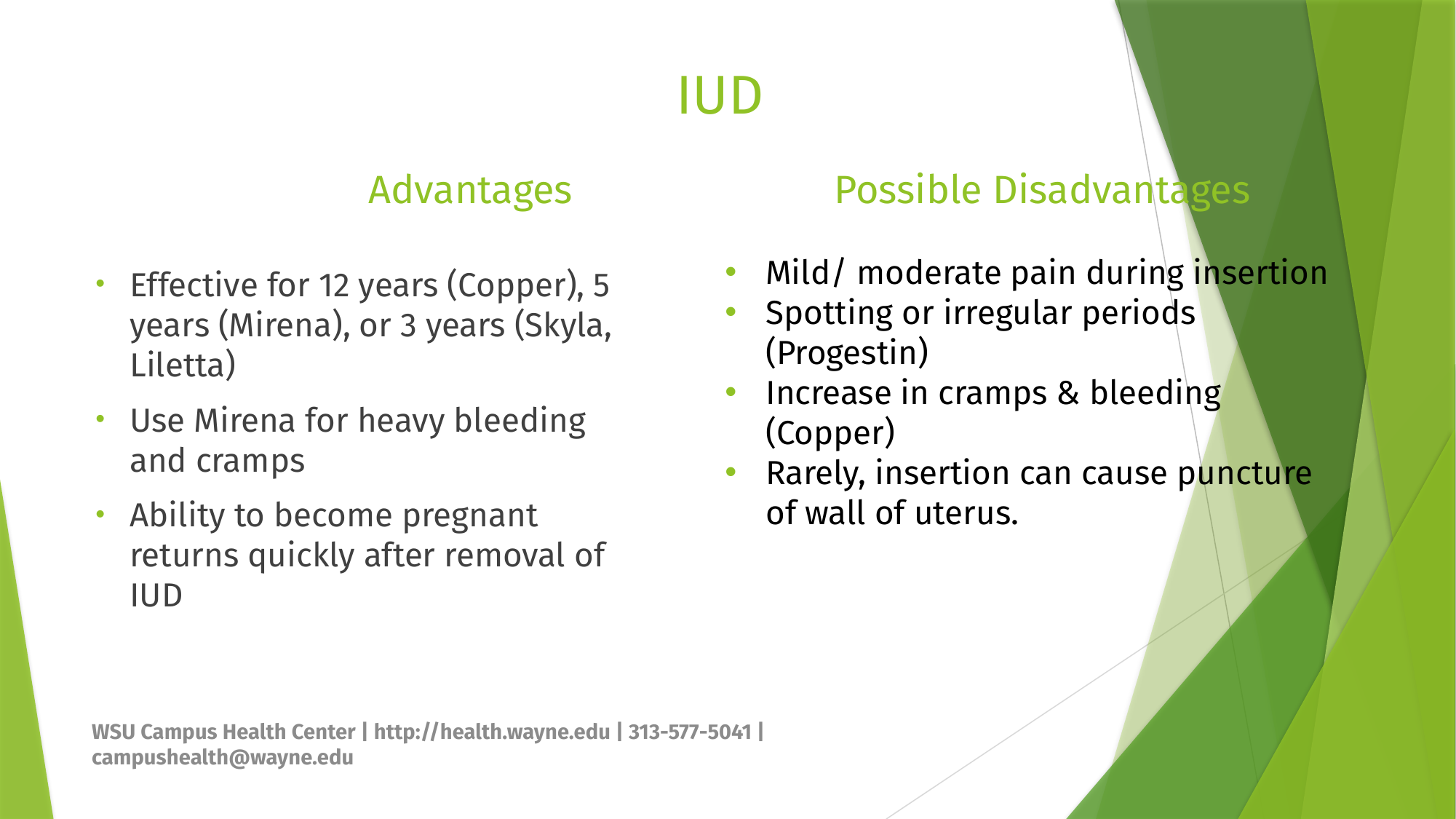

# IUD
			Advantages

Effective for 12 years (Copper), 5 years (Mirena), or 3 years (Skyla, Liletta)
Use Mirena for heavy bleeding and cramps
Ability to become pregnant returns quickly after removal of IUD
	Possible Disadvantages

Mild/ moderate pain during insertion
Spotting or irregular periods (Progestin)
Increase in cramps & bleeding (Copper)
Rarely, insertion can cause puncture of wall of uterus.

WSU Campus Health Center | http://health.wayne.edu | 313-577-5041 | campushealth@wayne.edu